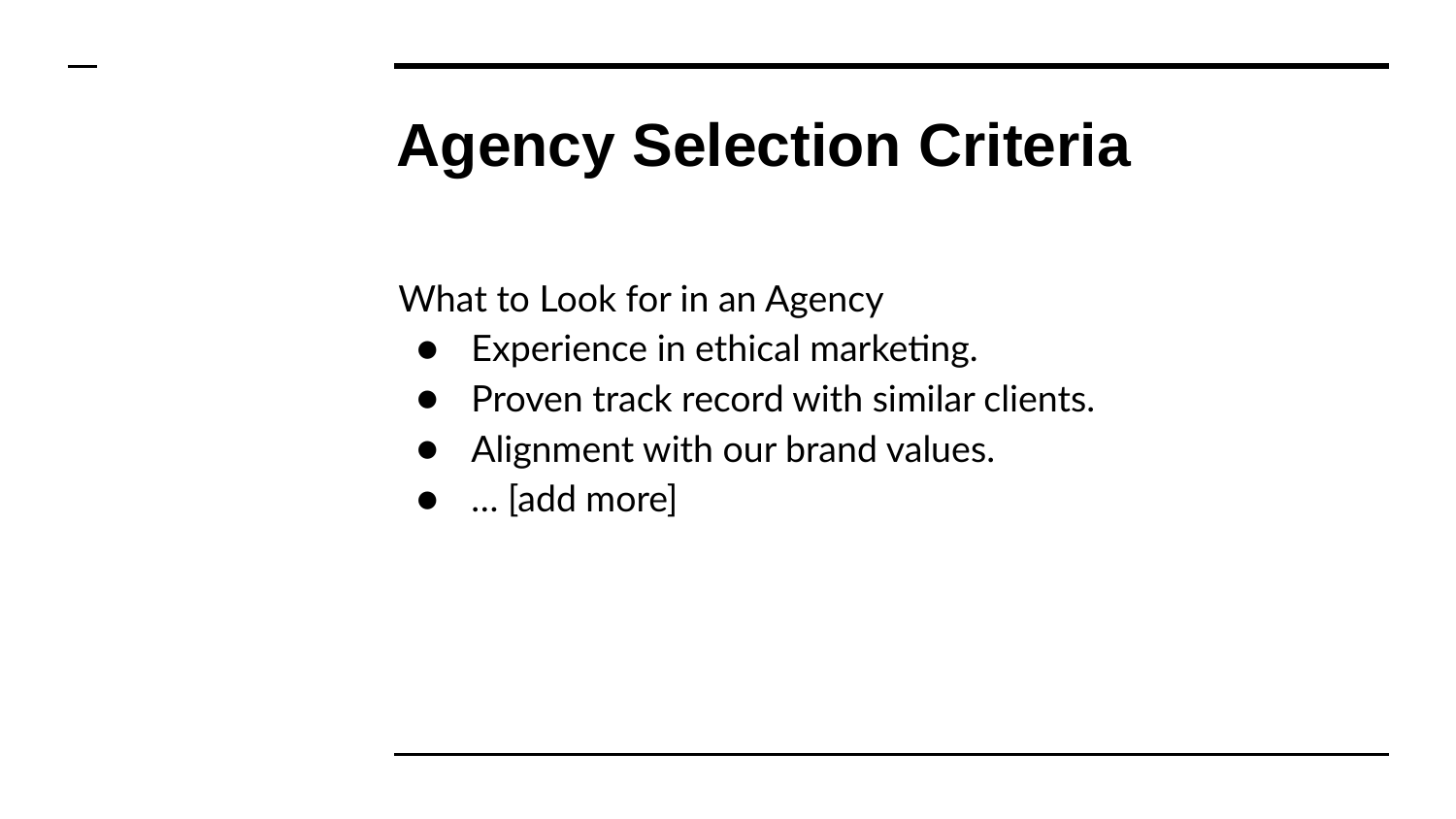

# Agency Selection Criteria
What to Look for in an Agency
Experience in ethical marketing.
Proven track record with similar clients.
Alignment with our brand values.
… [add more]